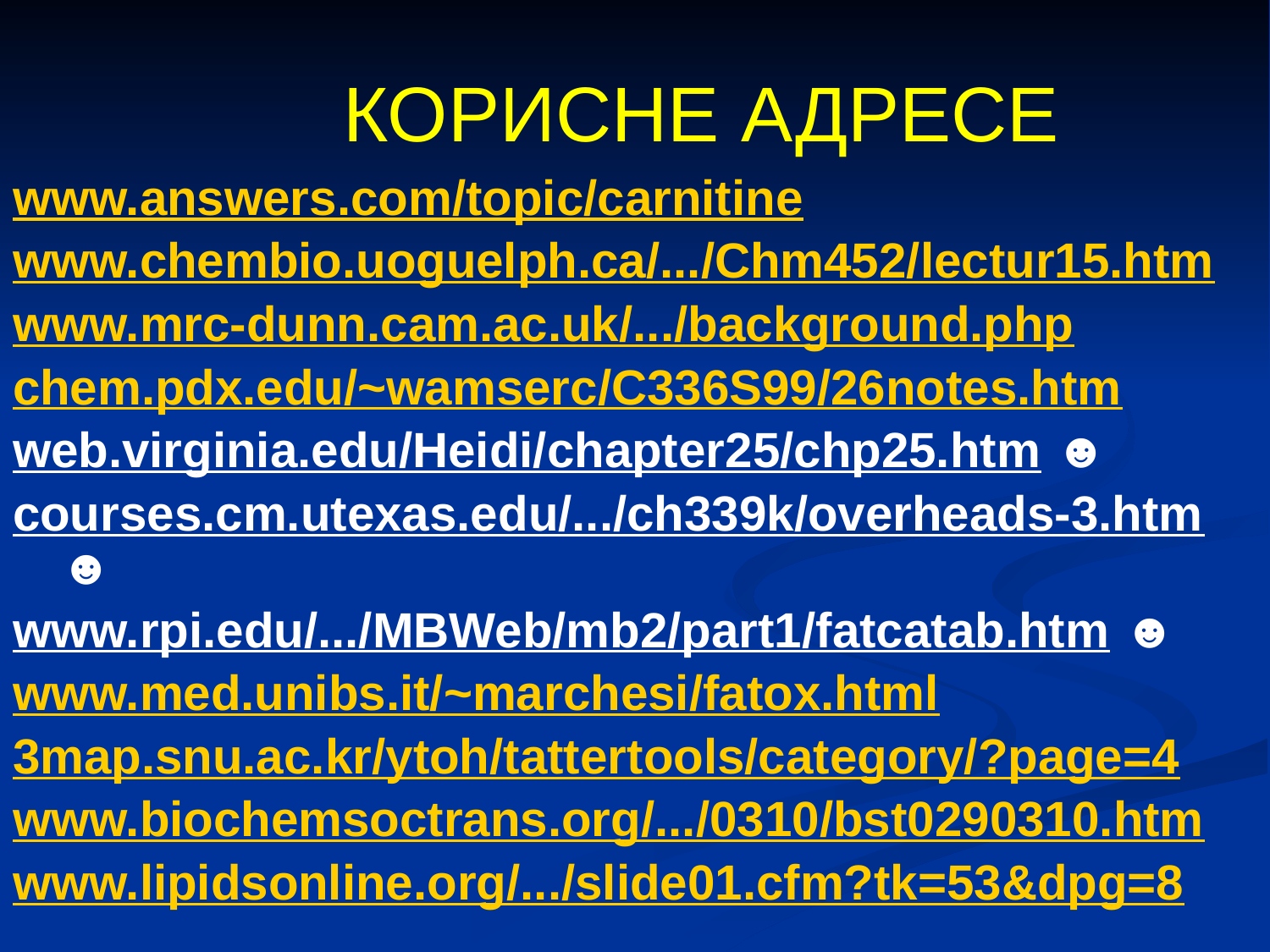

# КОРИСНЕ АДРЕСЕ
www.answers.com/topic/carnitine
www.chembio.uoguelph.ca/.../Chm452/lectur15.htm
www.mrc-dunn.cam.ac.uk/.../background.php
chem.pdx.edu/~wamserc/C336S99/26notes.htm
web.virginia.edu/Heidi/chapter25/chp25.htm ☻
courses.cm.utexas.edu/.../ch339k/overheads-3.htm ☻
www.rpi.edu/.../MBWeb/mb2/part1/fatcatab.htm ☻
www.med.unibs.it/~marchesi/fatox.html
3map.snu.ac.kr/ytoh/tattertools/category/?page=4
www.biochemsoctrans.org/.../0310/bst0290310.htm
www.lipidsonline.org/.../slide01.cfm?tk=53&dpg=8